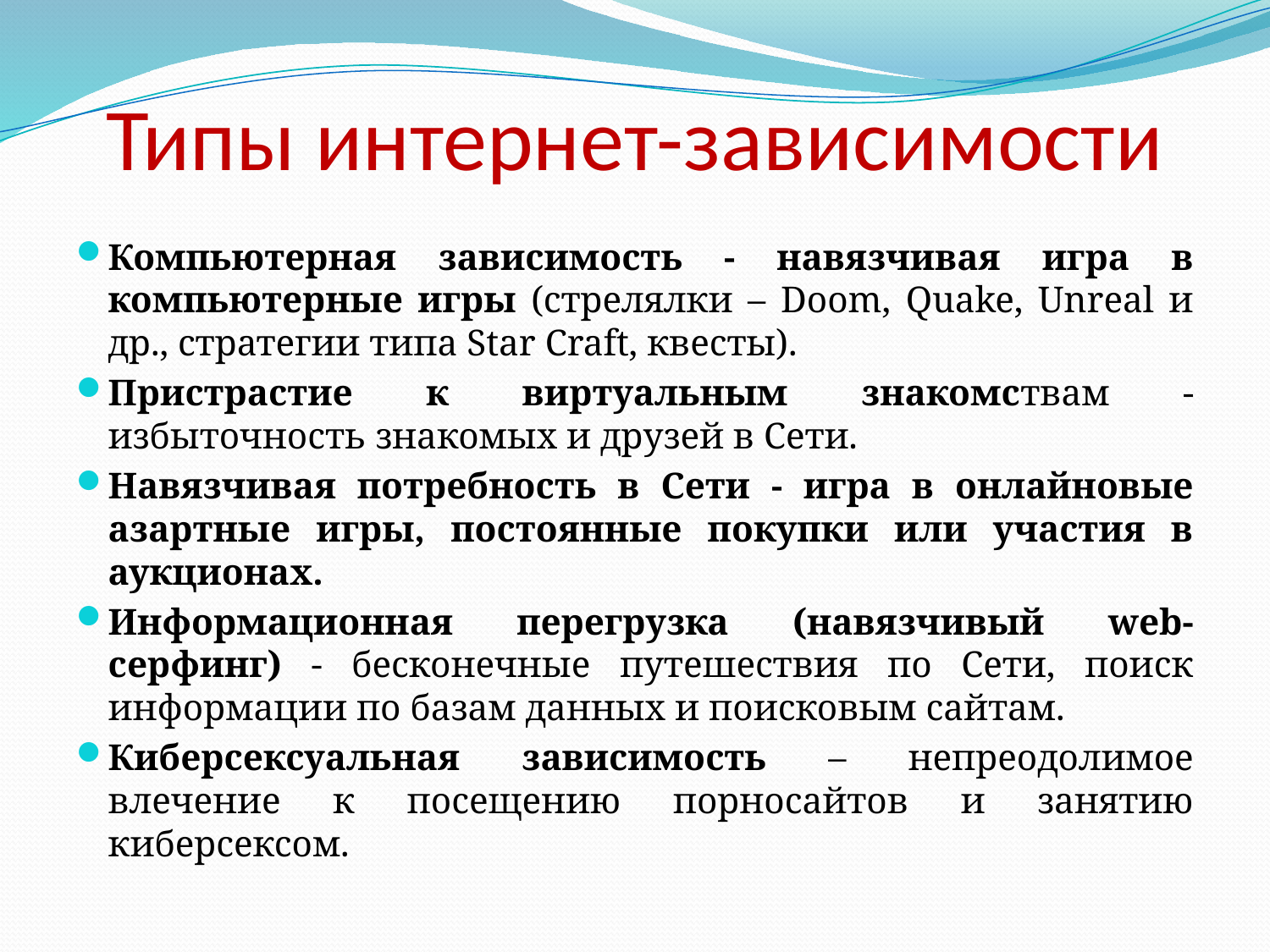

# Типы интернет-зависимости
Компьютерная зависимость - навязчивая игра в компьютерные игры (стрелялки – Doom, Quake, Unreal и др., стратегии типа Star Craft, квесты).
Пристрастие к виртуальным знакомствам - избыточность знакомых и друзей в Сети.
Навязчивая потребность в Сети - игра в онлайновые азартные игры, постоянные покупки или участия в аукционах.
Информационная перегрузка (навязчивый web-серфинг) - бесконечные путешествия по Сети, поиск информации по базам данных и поисковым сайтам.
Киберсексуальная зависимость – непреодолимое влечение к посещению порносайтов и занятию киберсексом.